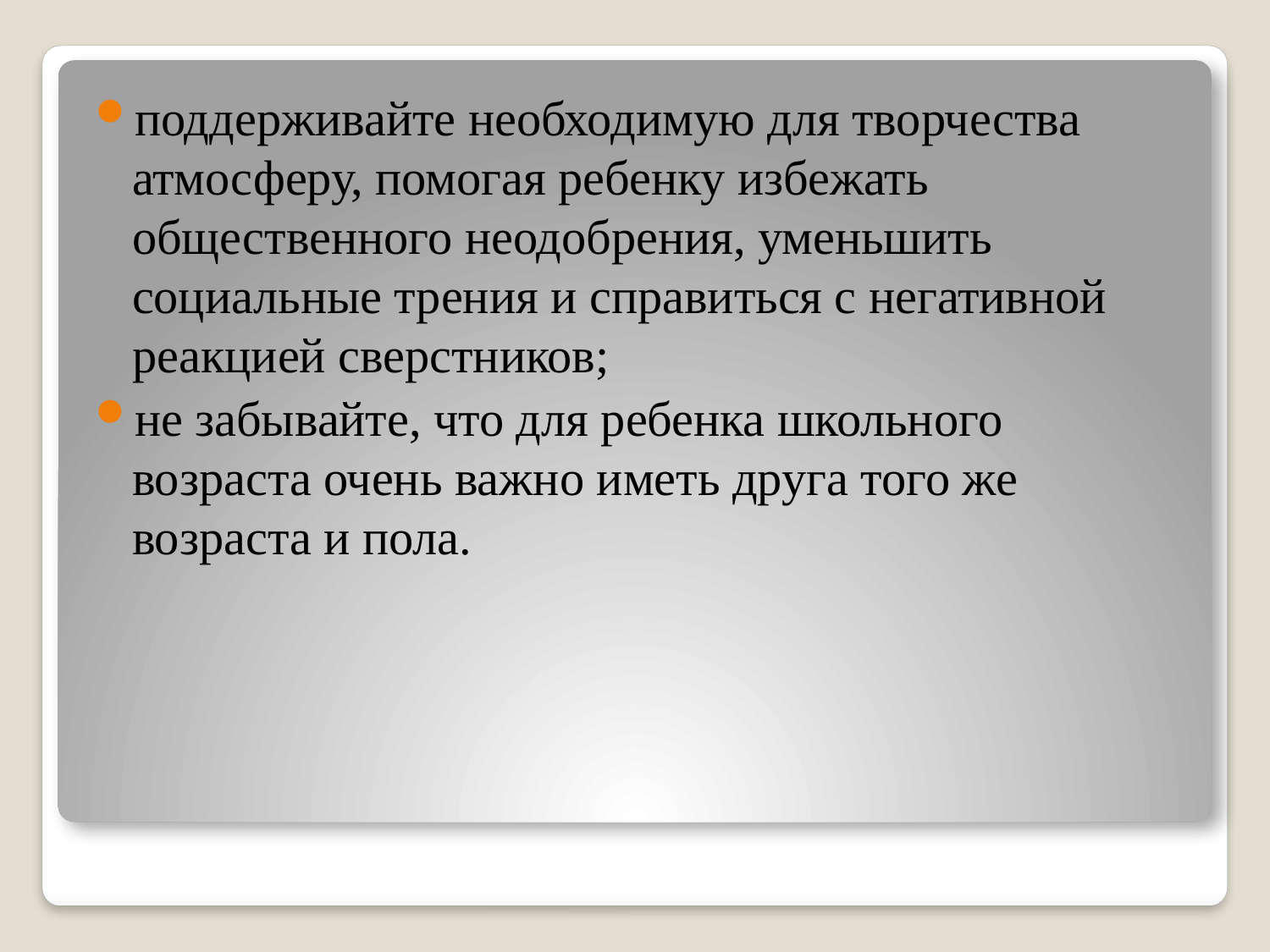

поддерживайте необходимую для творчества атмосферу, помогая ребенку избежать общественного неодобрения, уменьшить социальные трения и справиться с негативной реакцией сверстников;
не забывайте, что для ребенка школьного возраста очень важно иметь друга того же возраста и пола.

#